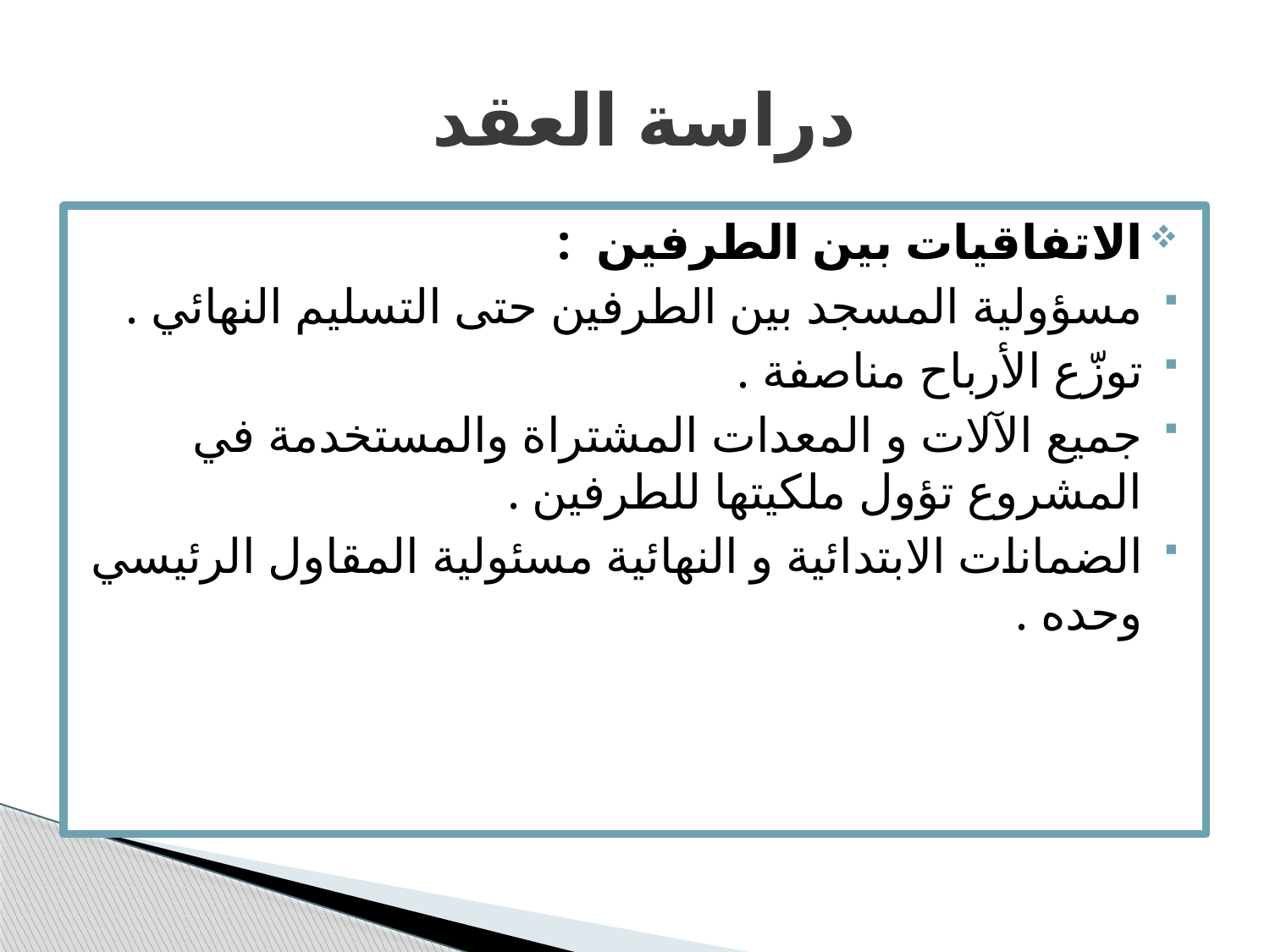

# دراسة العقد
الاتفاقيات بين الطرفين  :
مسؤولية المسجد بين الطرفين حتى التسليم النهائي .
توزّع الأرباح مناصفة .
جميع الآلات و المعدات المشتراة والمستخدمة في المشروع تؤول ملكيتها للطرفين .
الضمانات الابتدائية و النهائية مسئولية المقاول الرئيسي وحده .